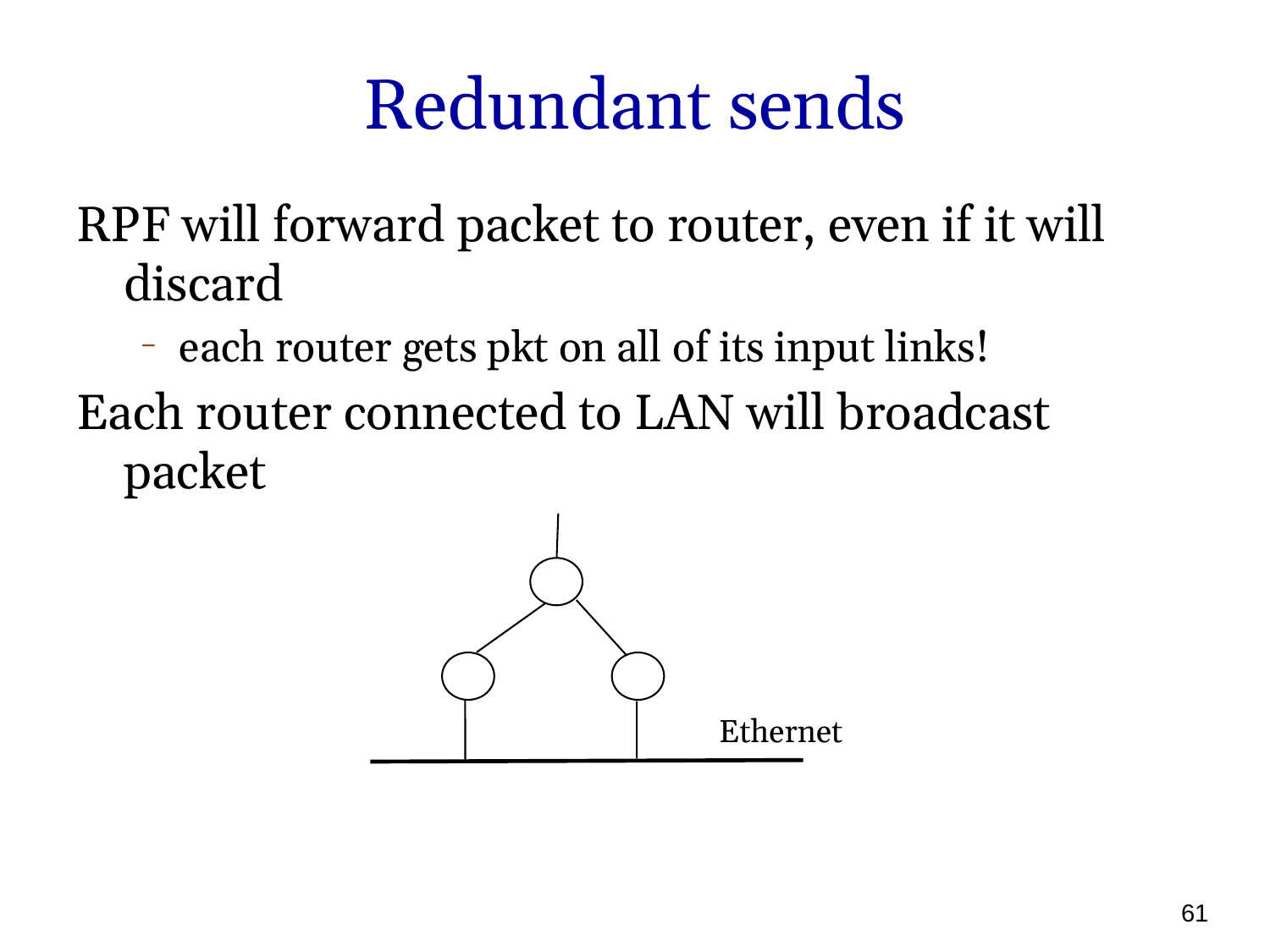

# Redundant sends
RPF will forward packet to router, even if it will discard
each router gets pkt on all of its input links!
Each router connected to LAN will broadcast packet

Ethernet

61